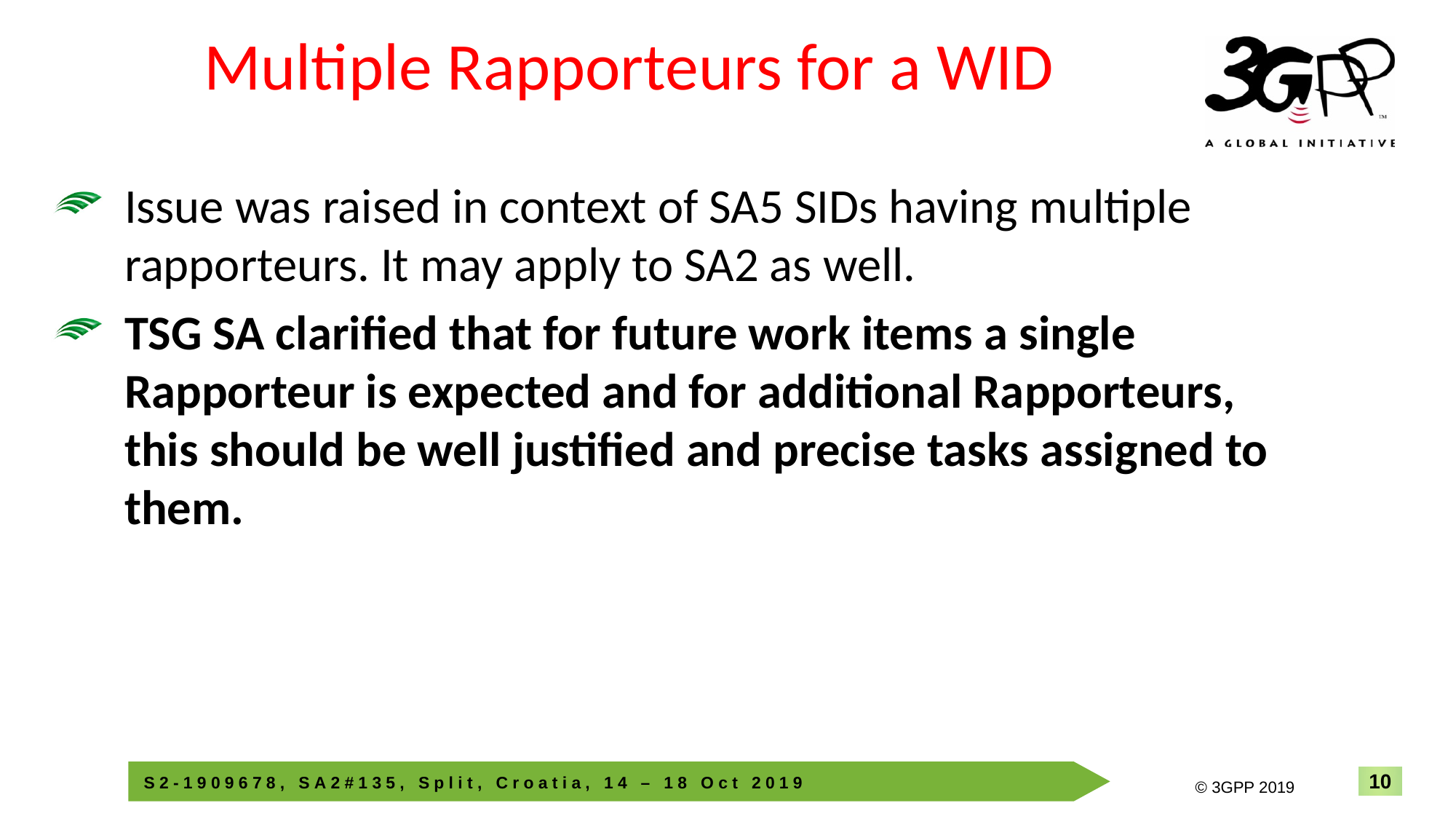

10
INTEL CONFIDENTIAL
# Multiple Rapporteurs for a WID
Issue was raised in context of SA5 SIDs having multiple rapporteurs. It may apply to SA2 as well.
TSG SA clarified that for future work items a single Rapporteur is expected and for additional Rapporteurs, this should be well justified and precise tasks assigned to them.